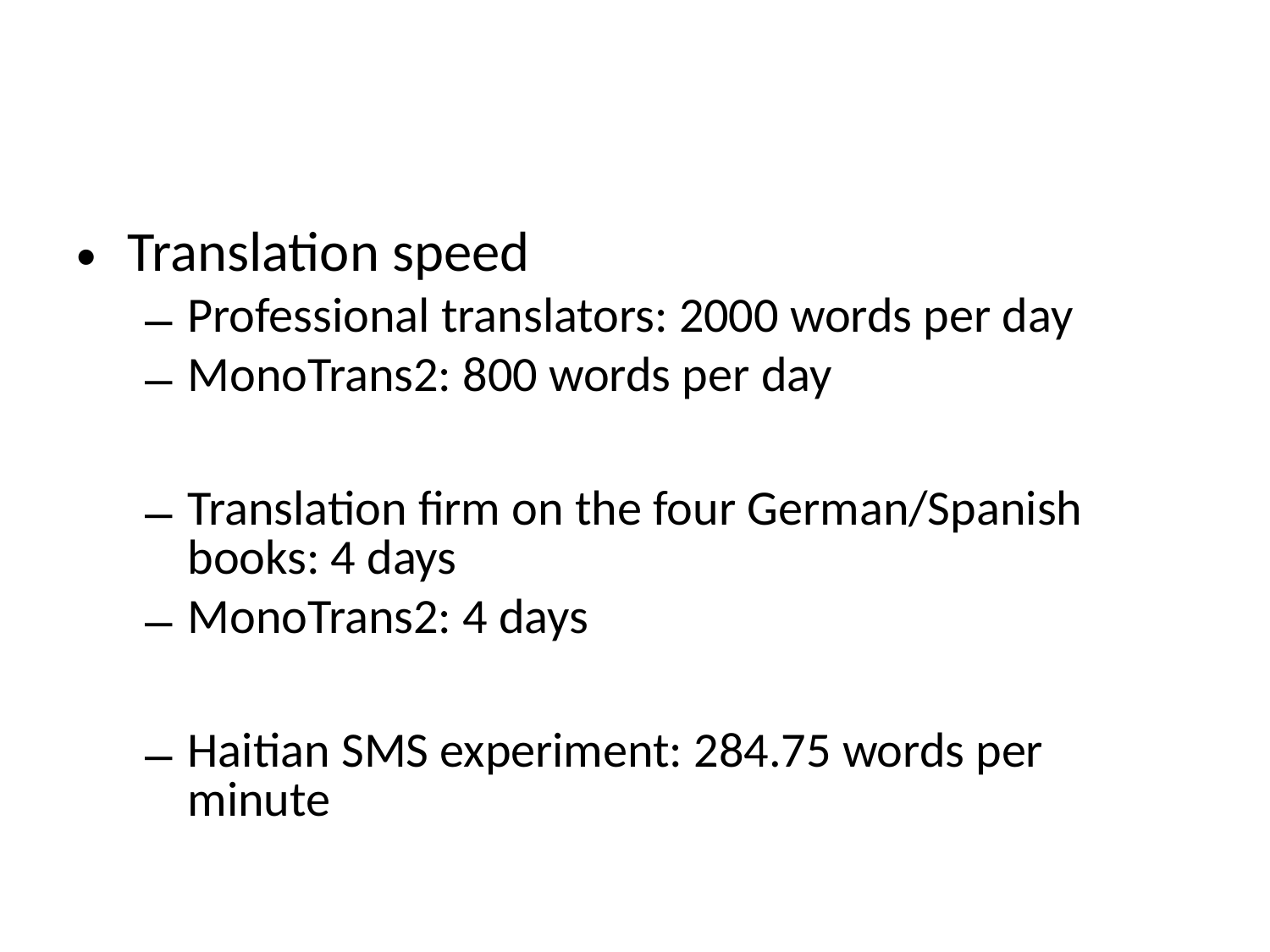

#
Translation speed
Professional translators: 2000 words per day
MonoTrans2: 800 words per day

Translation firm on the four German/Spanish books: 4 days
MonoTrans2: 4 days

Haitian SMS experiment: 284.75 words per minute